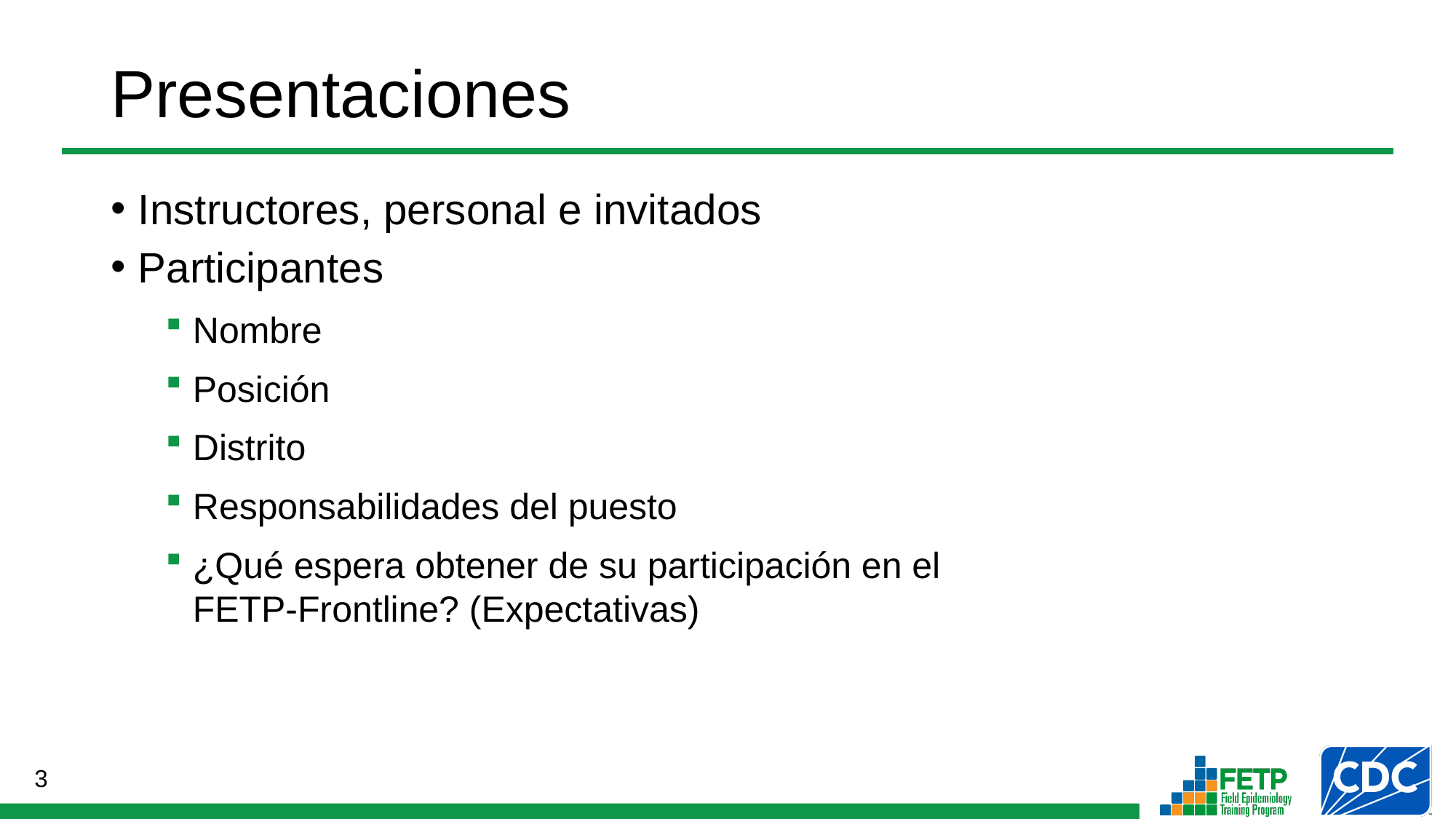

# Presentaciones
Instructores, personal e invitados
Participantes
Nombre
Posición
Distrito
Responsabilidades del puesto
¿Qué espera obtener de su participación en el
FETP-Frontline? (Expectativas)